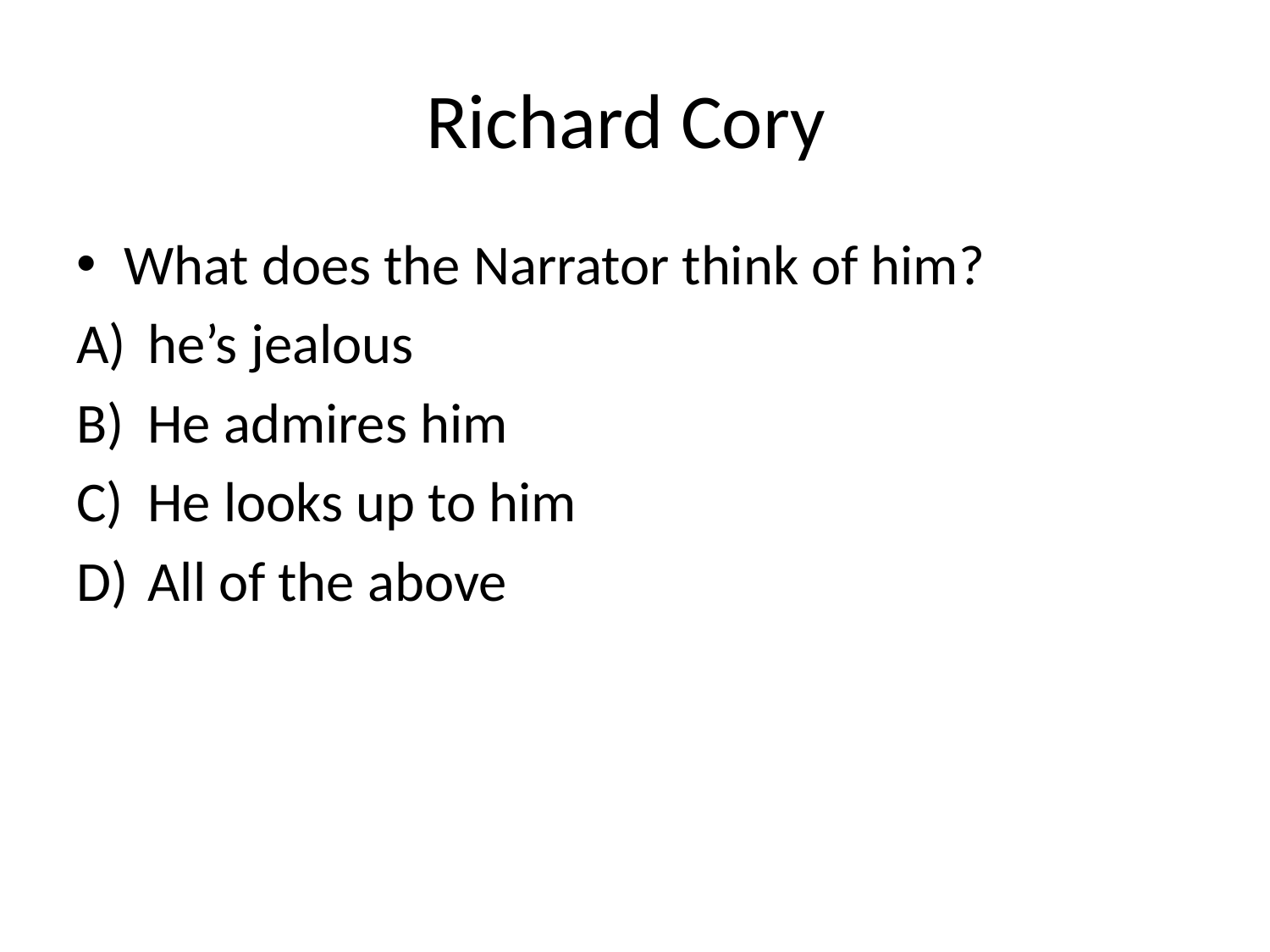

# Richard Cory
What does the Narrator think of him?
he’s jealous
He admires him
He looks up to him
All of the above